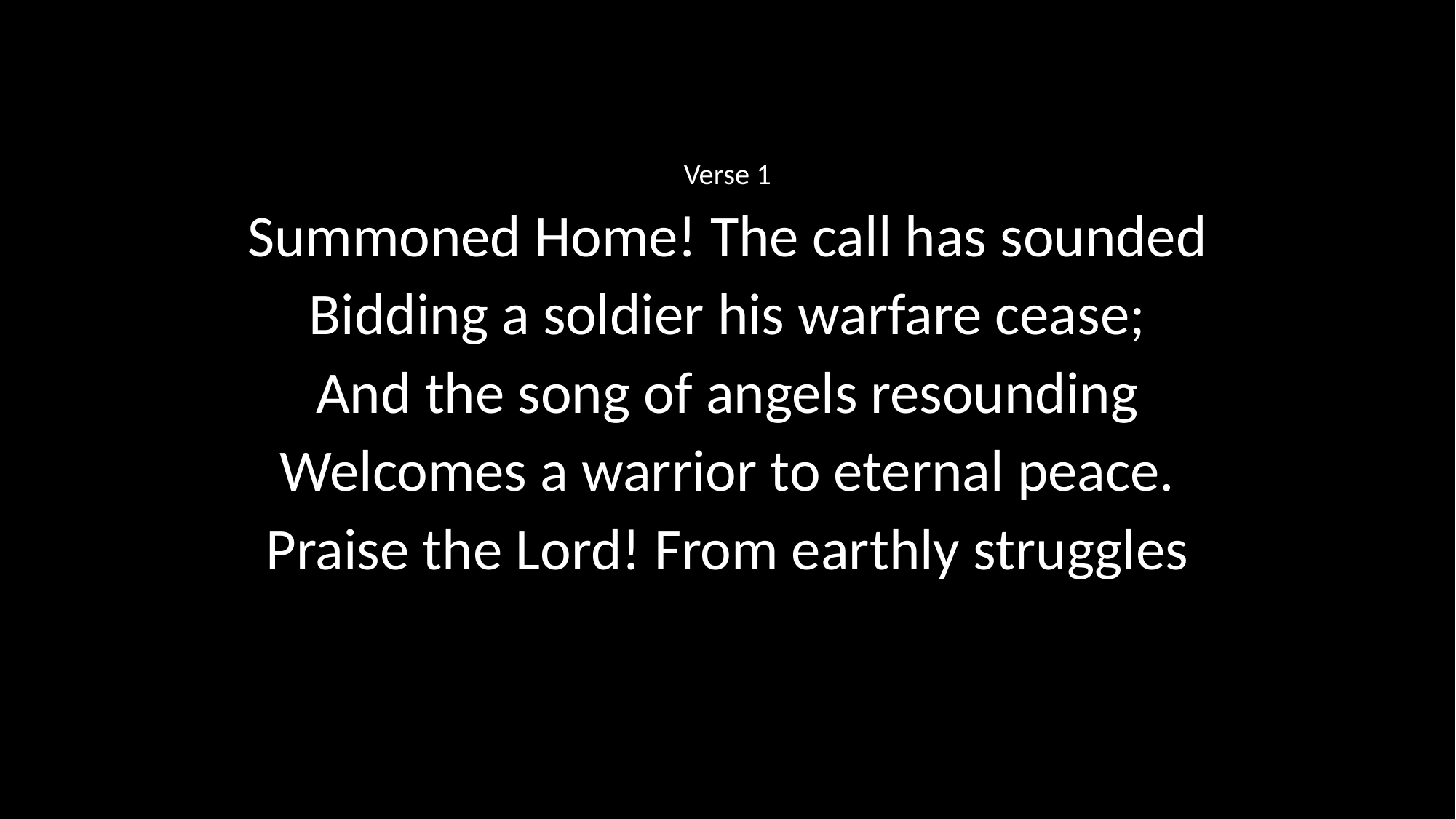

Verse 1
Summoned Home! The call has sounded
Bidding a soldier his warfare cease;
And the song of angels resounding
Welcomes a warrior to eternal peace.
Praise the Lord! From earthly struggles